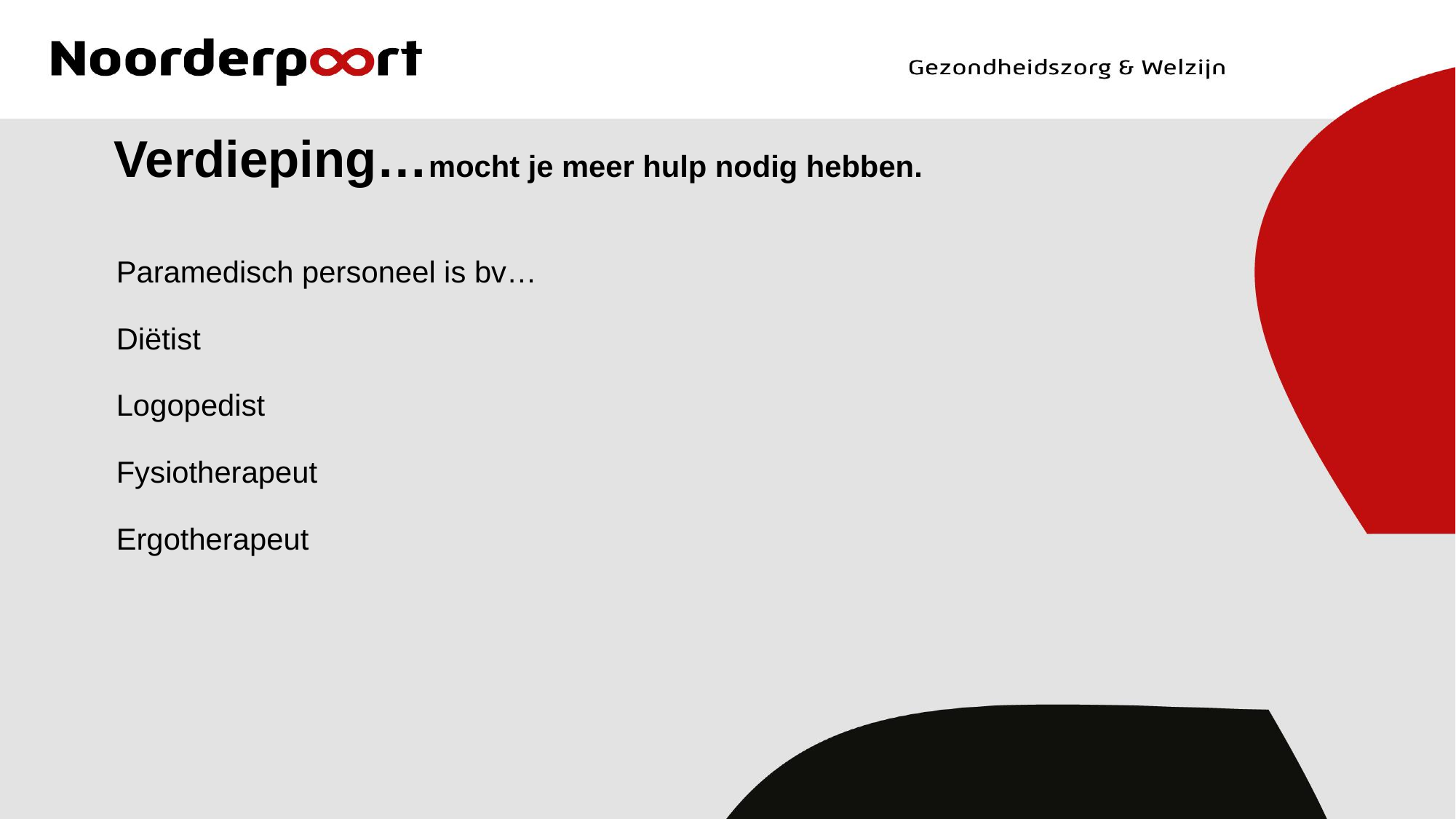

# Verdieping…mocht je meer hulp nodig hebben.
Paramedisch personeel is bv…

Diëtist

Logopedist

Fysiotherapeut

Ergotherapeut